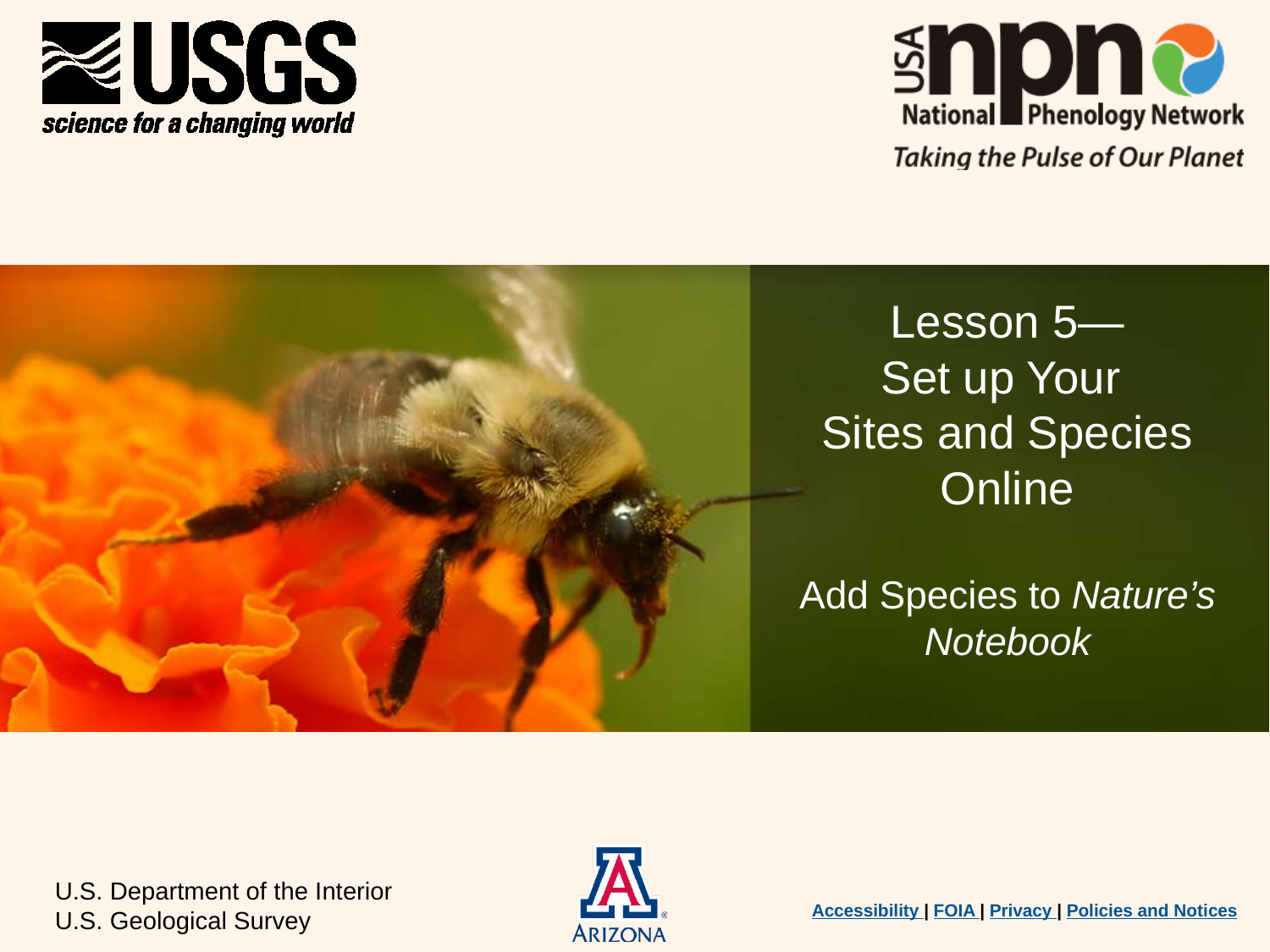

# Lesson 5— Set up Your Sites and Species Online Add Species to Nature’s Notebook